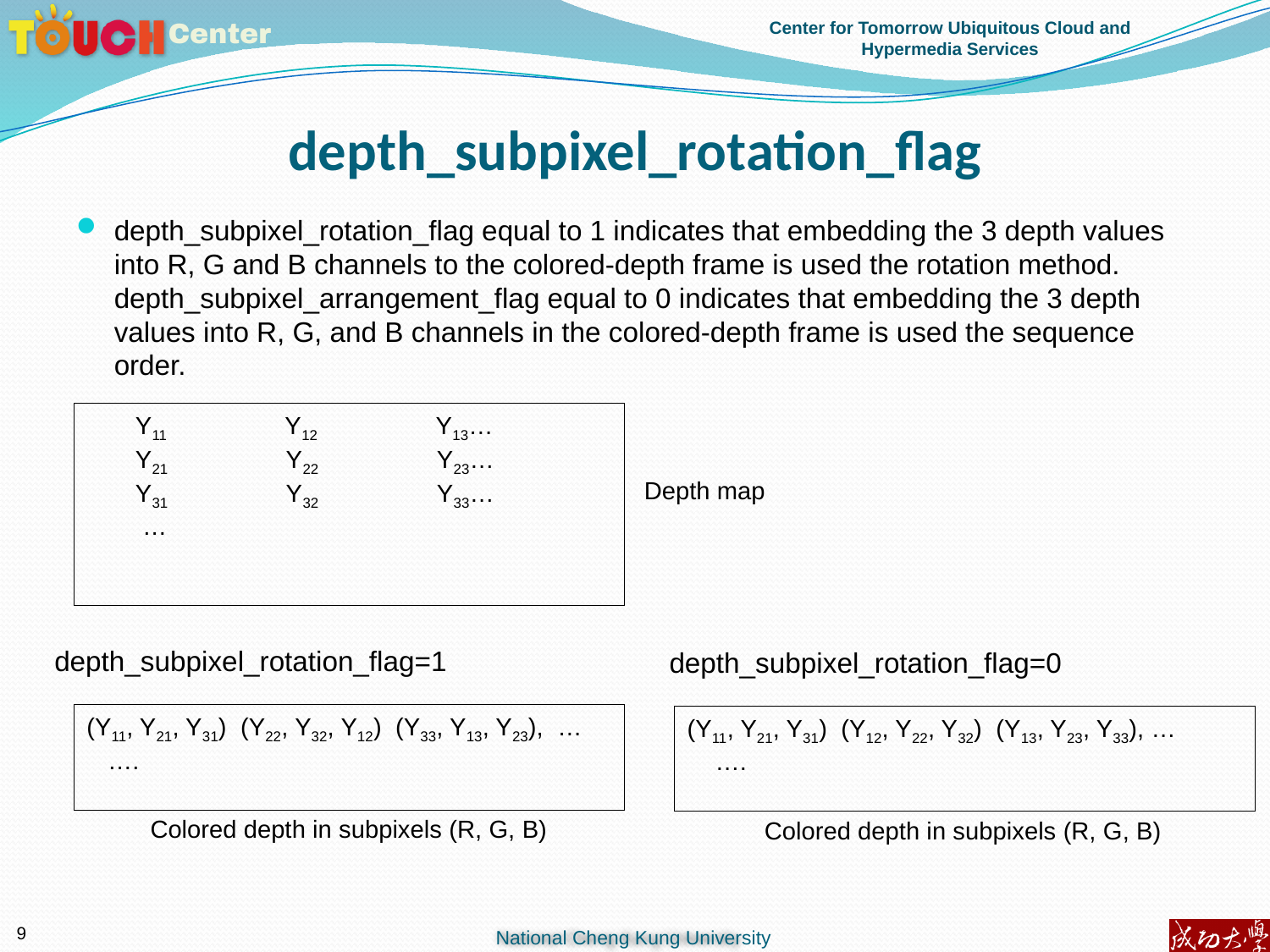

# depth_subpixel_rotation_flag
depth_subpixel_rotation_flag equal to 1 indicates that embedding the 3 depth values into R, G and B channels to the colored-depth frame is used the rotation method. depth_subpixel_arrangement_flag equal to 0 indicates that embedding the 3 depth values into R, G, and B channels in the colored-depth frame is used the sequence order.
       Y11                 Y12                 Y13…
       Y21                 Y22                 Y23…
       Y31                 Y32                 Y33…
        …

 Depth map
depth_subpixel_rotation_flag=1
depth_subpixel_rotation_flag=0
(Y11, Y21, Y31)  (Y22, Y32, Y12)  (Y33, Y13, Y23),  …
   ….

(Y11, Y21, Y31)  (Y12, Y22, Y32)  (Y13, Y23, Y33), …
    ….

Colored depth in subpixels (R, G, B)
Colored depth in subpixels (R, G, B)